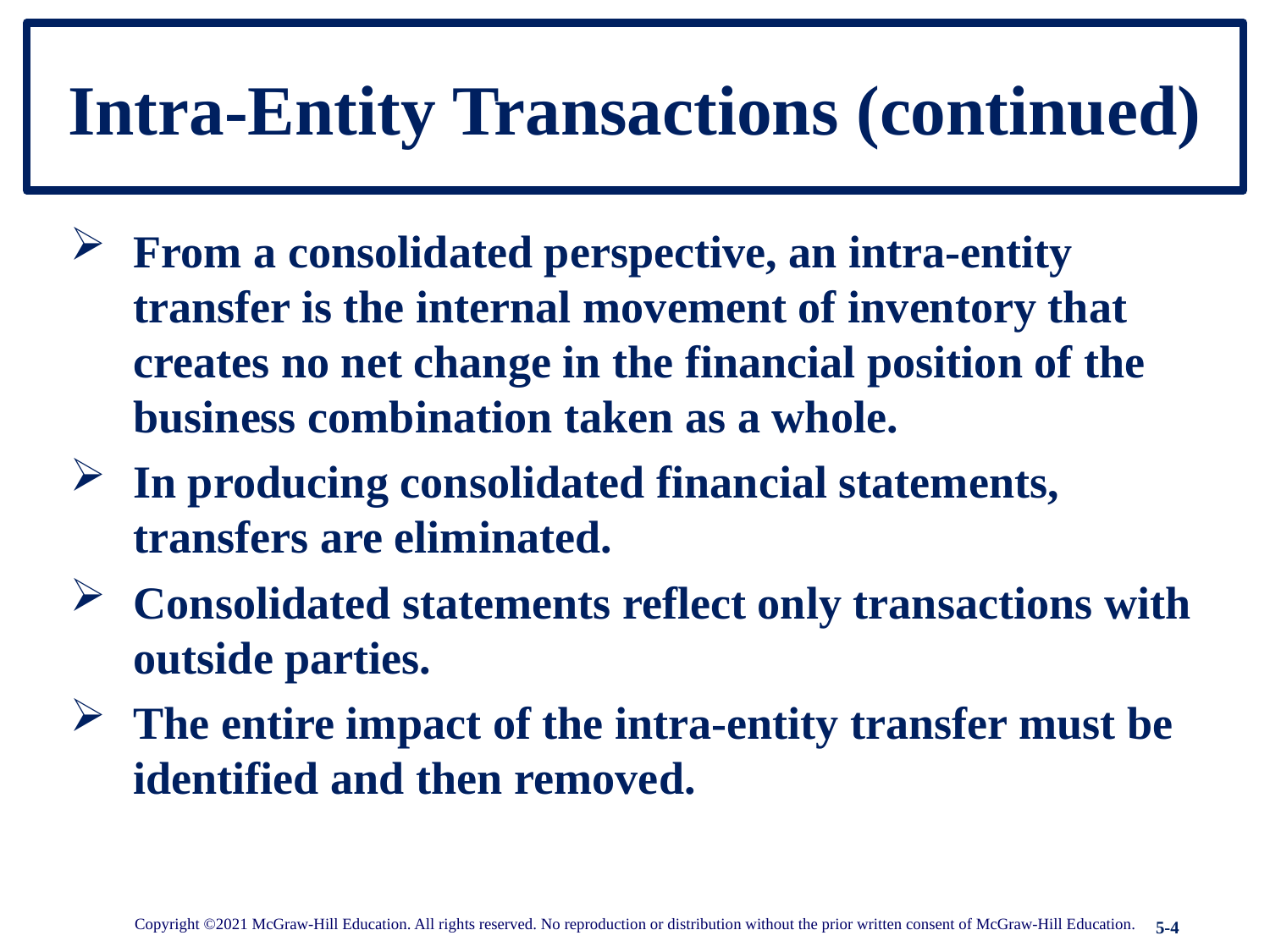

# Intra-Entity Transactions (continued)
From a consolidated perspective, an intra-entity transfer is the internal movement of inventory that creates no net change in the financial position of the business combination taken as a whole.
In producing consolidated financial statements, transfers are eliminated.
Consolidated statements reflect only transactions with outside parties.
The entire impact of the intra-entity transfer must be identified and then removed.
Copyright ©2021 McGraw-Hill Education. All rights reserved. No reproduction or distribution without the prior written consent of McGraw-Hill Education.
5-4